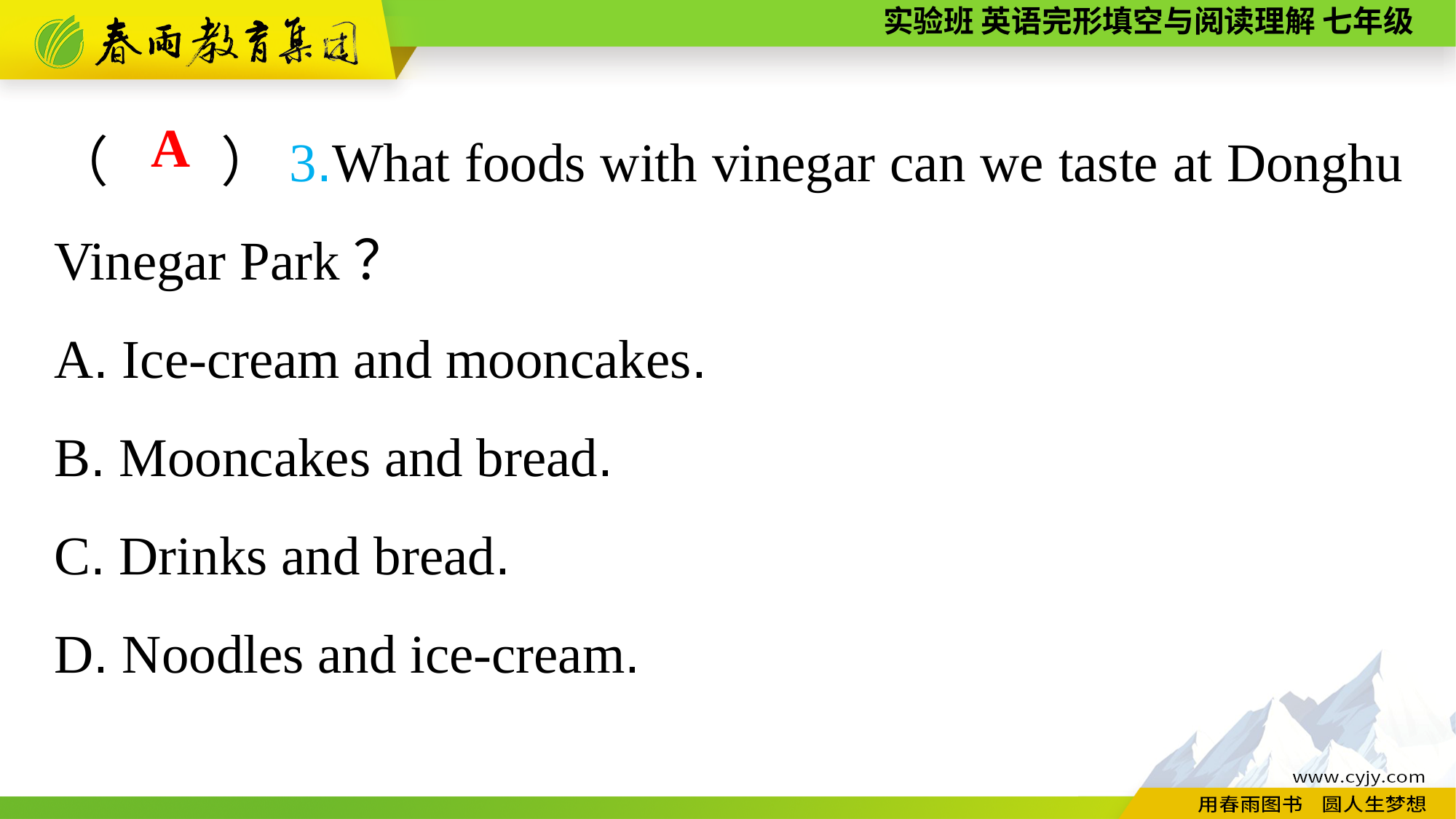

（　　）3.What foods with vinegar can we taste at Donghu Vinegar Park？
A. Ice-cream and mooncakes.
B. Mooncakes and bread.
C. Drinks and bread.
D. Noodles and ice-cream.
A